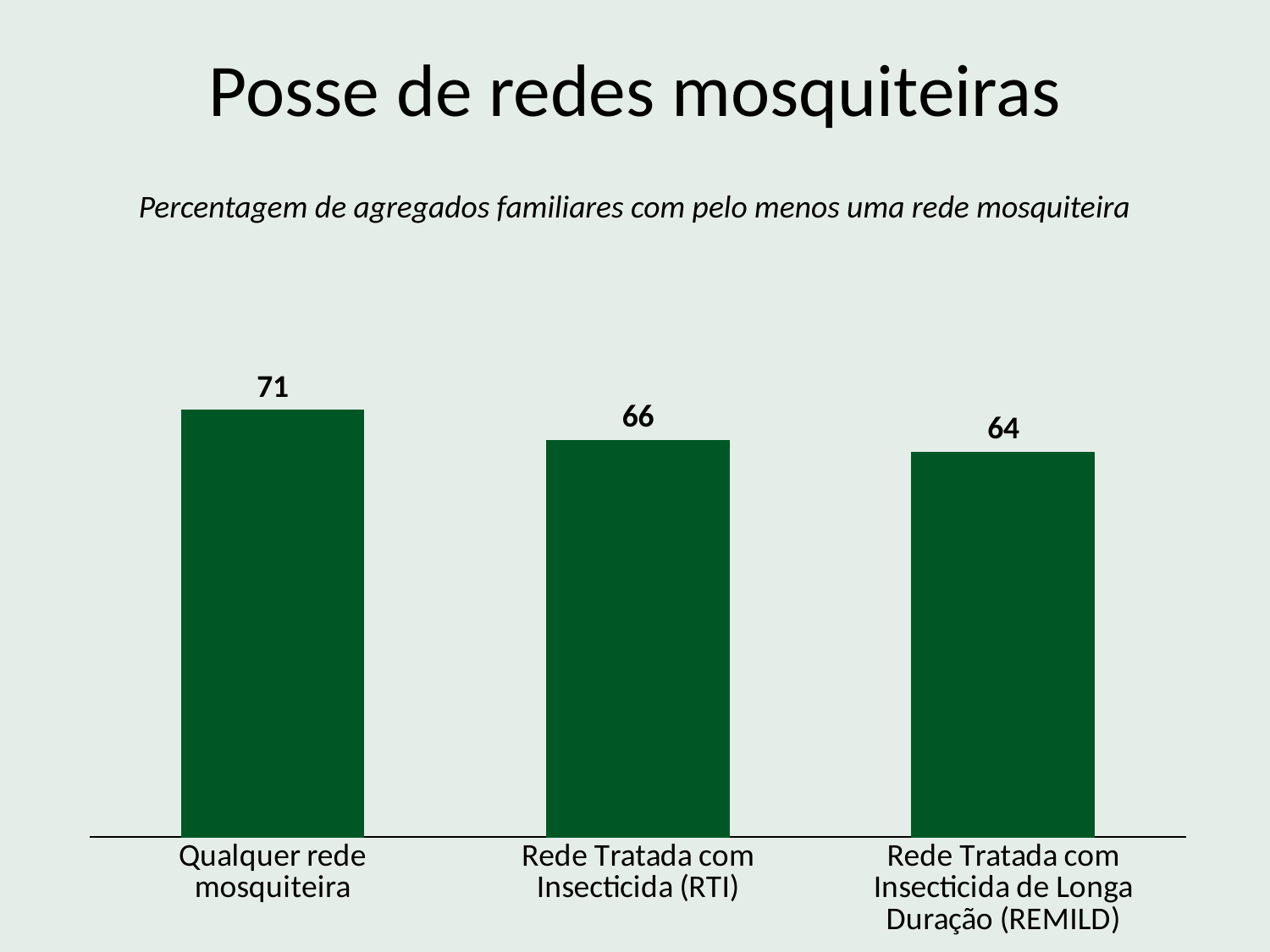

# Posse de redes mosquiteiras
Percentagem de agregados familiares com pelo menos uma rede mosquiteira

### Chart

| Category | Column1 |
|---|---|
| Qualquer rede mosquiteira | 71.0 |
| Rede Tratada com Insecticida (RTI) | 66.0 |
| Rede Tratada com Insecticida de Longa Duração (REMILD) | 64.0 |